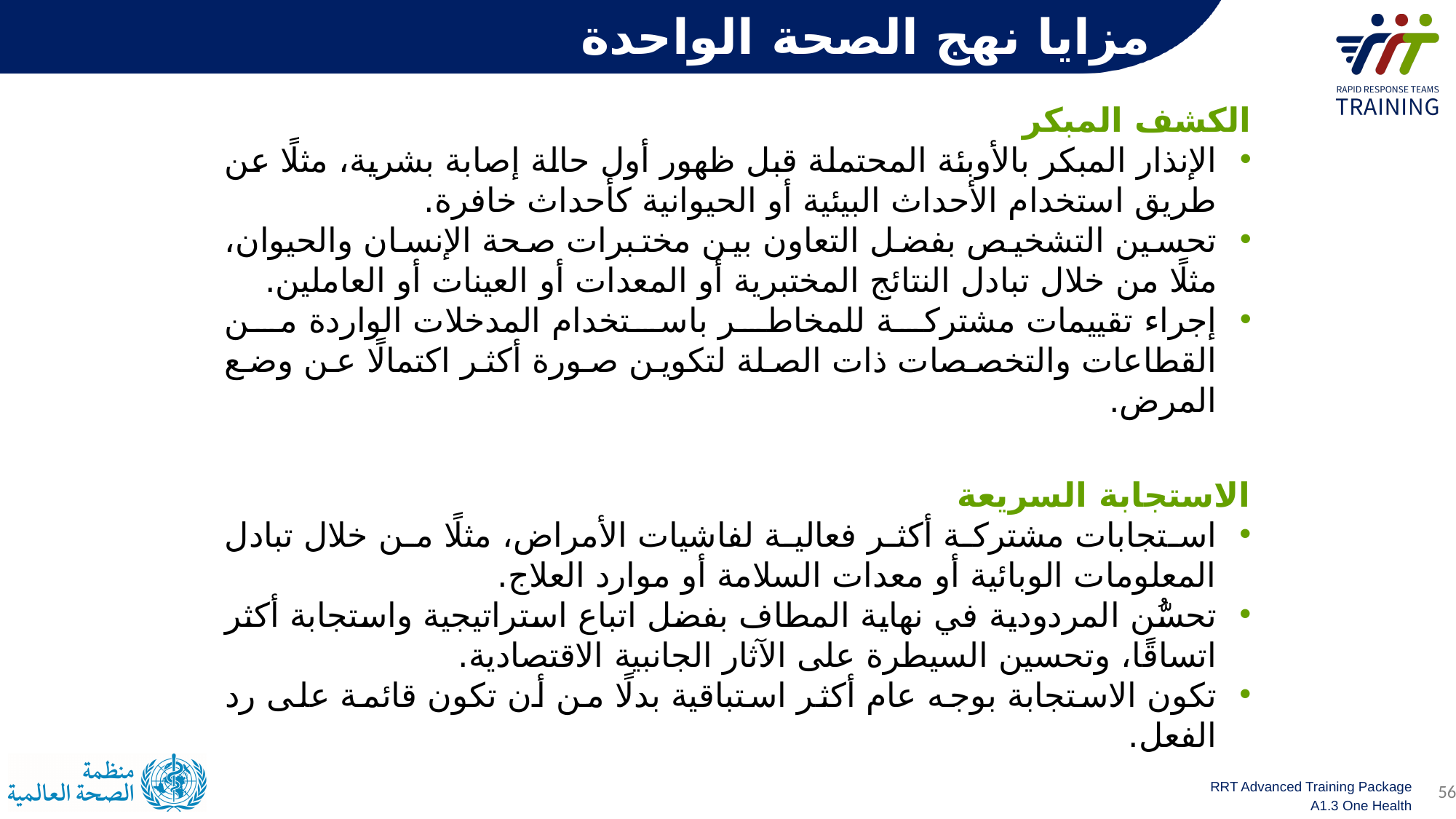

مزايا نهج الصحة الواحدة
الكشف المبكر
الإنذار المبكر بالأوبئة المحتملة قبل ظهور أول حالة إصابة بشرية، مثلًا عن طريق استخدام الأحداث البيئية أو الحيوانية كأحداث خافرة.
تحسين التشخيص بفضل التعاون بين مختبرات صحة الإنسان والحيوان، مثلًا من خلال تبادل النتائج المختبرية أو المعدات أو العينات أو العاملين.
إجراء تقييمات مشتركة للمخاطر باستخدام المدخلات الواردة من القطاعات والتخصصات ذات الصلة لتكوين صورة أكثر اكتمالًا عن وضع المرض.
الاستجابة السريعة
استجابات مشتركة أكثر فعالية لفاشيات الأمراض، مثلًا من خلال تبادل المعلومات الوبائية أو معدات السلامة أو موارد العلاج.
تحسُّن المردودية في نهاية المطاف بفضل اتباع استراتيجية واستجابة أكثر اتساقًا، وتحسين السيطرة على الآثار الجانبية الاقتصادية.
تكون الاستجابة بوجه عام أكثر استباقية بدلًا من أن تكون قائمة على رد الفعل.